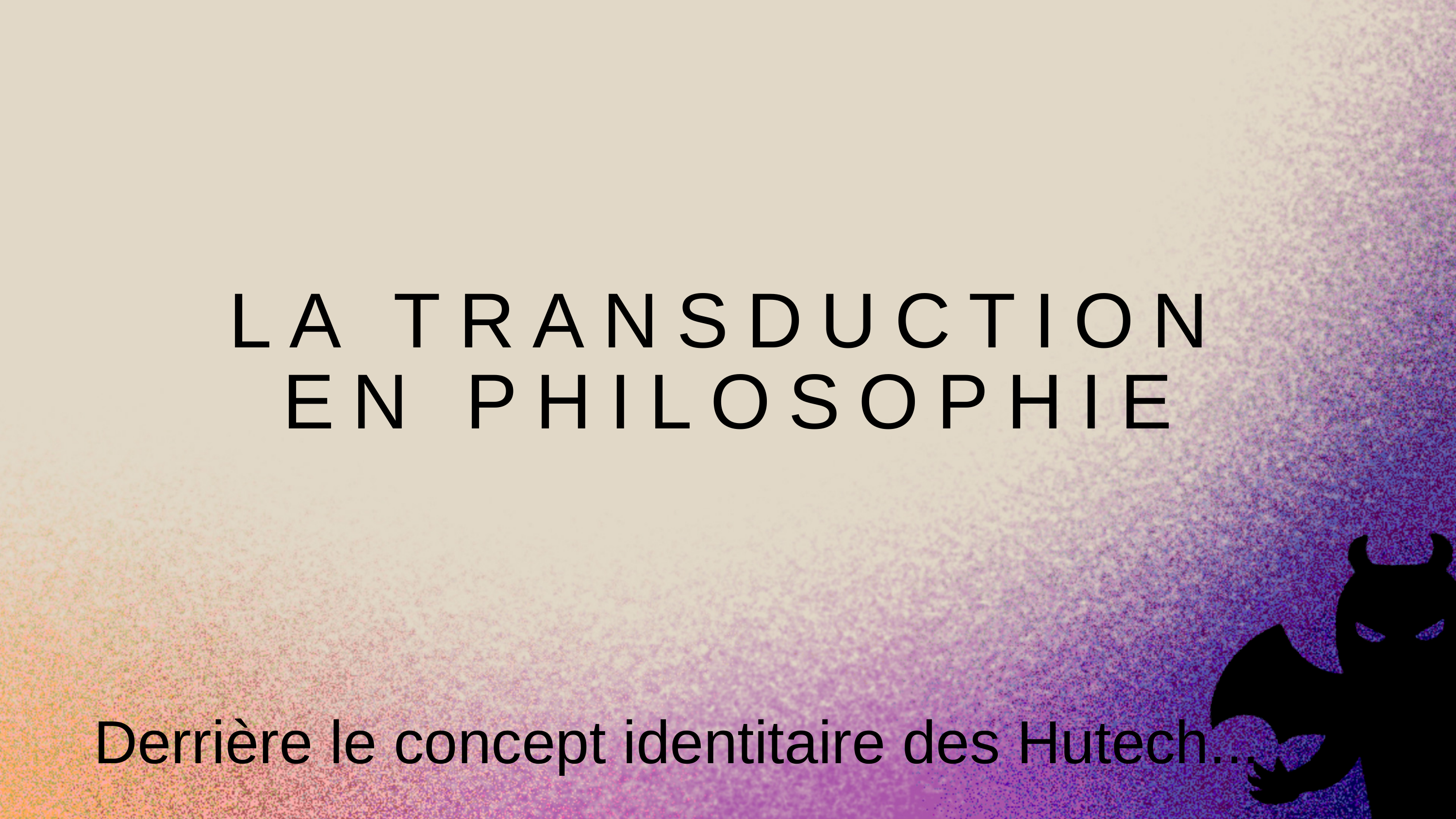

LA TRANSDUCTION EN PHILOSOPHIE

Derrière le concept identitaire des Hutech...